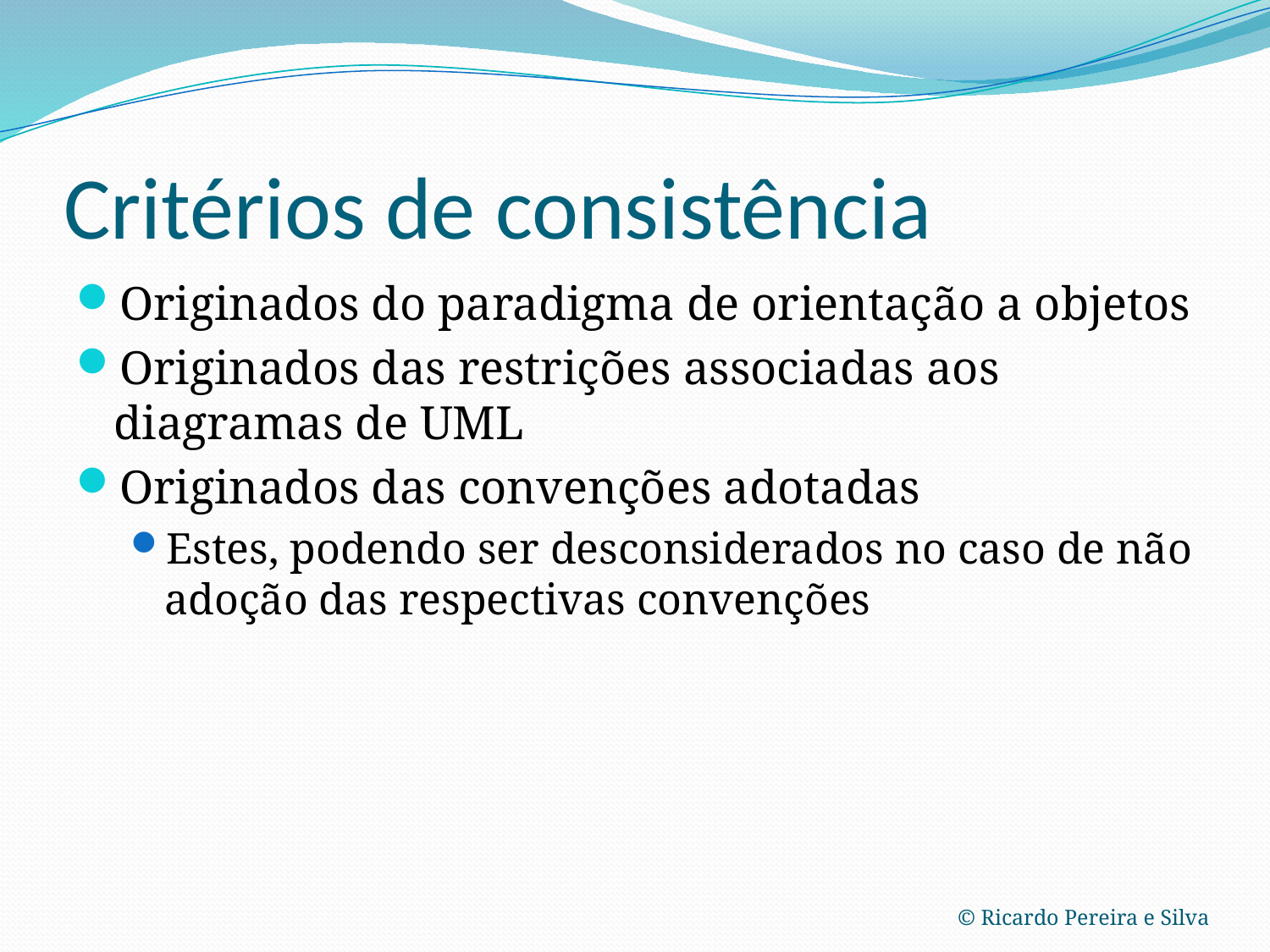

# Critérios de consistência
Originados do paradigma de orientação a objetos
Originados das restrições associadas aos diagramas de UML
Originados das convenções adotadas
Estes, podendo ser desconsiderados no caso de não adoção das respectivas convenções
© Ricardo Pereira e Silva